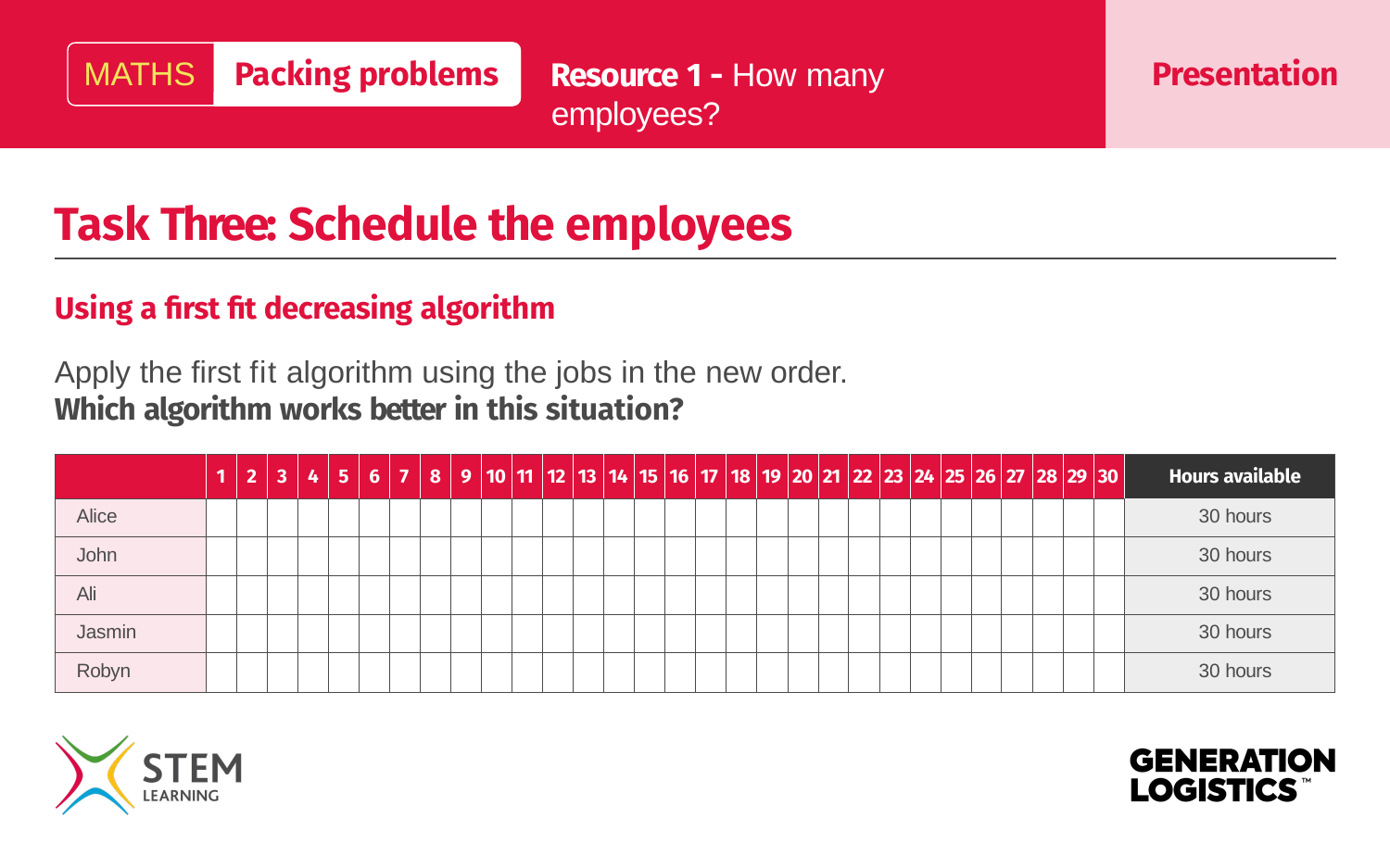

MATHS
Packing problems
Presentation
# Resource 1 - How many employees?
Task Three: Schedule the employees

Using a first fit decreasing algorithm
Apply the first fit algorithm using the jobs in the new order.
Which algorithm works better in this situation?
|  | 1 | 2 | 3 | 4 | 5 | 6 | 7 | 8 | 9 | 10 | 11 | 12 | 13 | 14 | 15 | 16 | 17 | 18 | 19 | 20 | 21 | 22 | 23 | 24 | 25 | 26 | 27 | 28 | 29 | 30 | Hours available |
| --- | --- | --- | --- | --- | --- | --- | --- | --- | --- | --- | --- | --- | --- | --- | --- | --- | --- | --- | --- | --- | --- | --- | --- | --- | --- | --- | --- | --- | --- | --- | --- |
| Alice |  |  |  |  |  |  |  |  |  |  |  |  |  |  |  |  |  |  |  |  |  |  |  |  |  |  |  |  |  |  | 30 hours |
| John |  |  |  |  |  |  |  |  |  |  |  |  |  |  |  |  |  |  |  |  |  |  |  |  |  |  |  |  |  |  | 30 hours |
| Ali |  |  |  |  |  |  |  |  |  |  |  |  |  |  |  |  |  |  |  |  |  |  |  |  |  |  |  |  |  |  | 30 hours |
| Jasmin |  |  |  |  |  |  |  |  |  |  |  |  |  |  |  |  |  |  |  |  |  |  |  |  |  |  |  |  |  |  | 30 hours |
| Robyn |  |  |  |  |  |  |  |  |  |  |  |  |  |  |  |  |  |  |  |  |  |  |  |  |  |  |  |  |  |  | 30 hours |